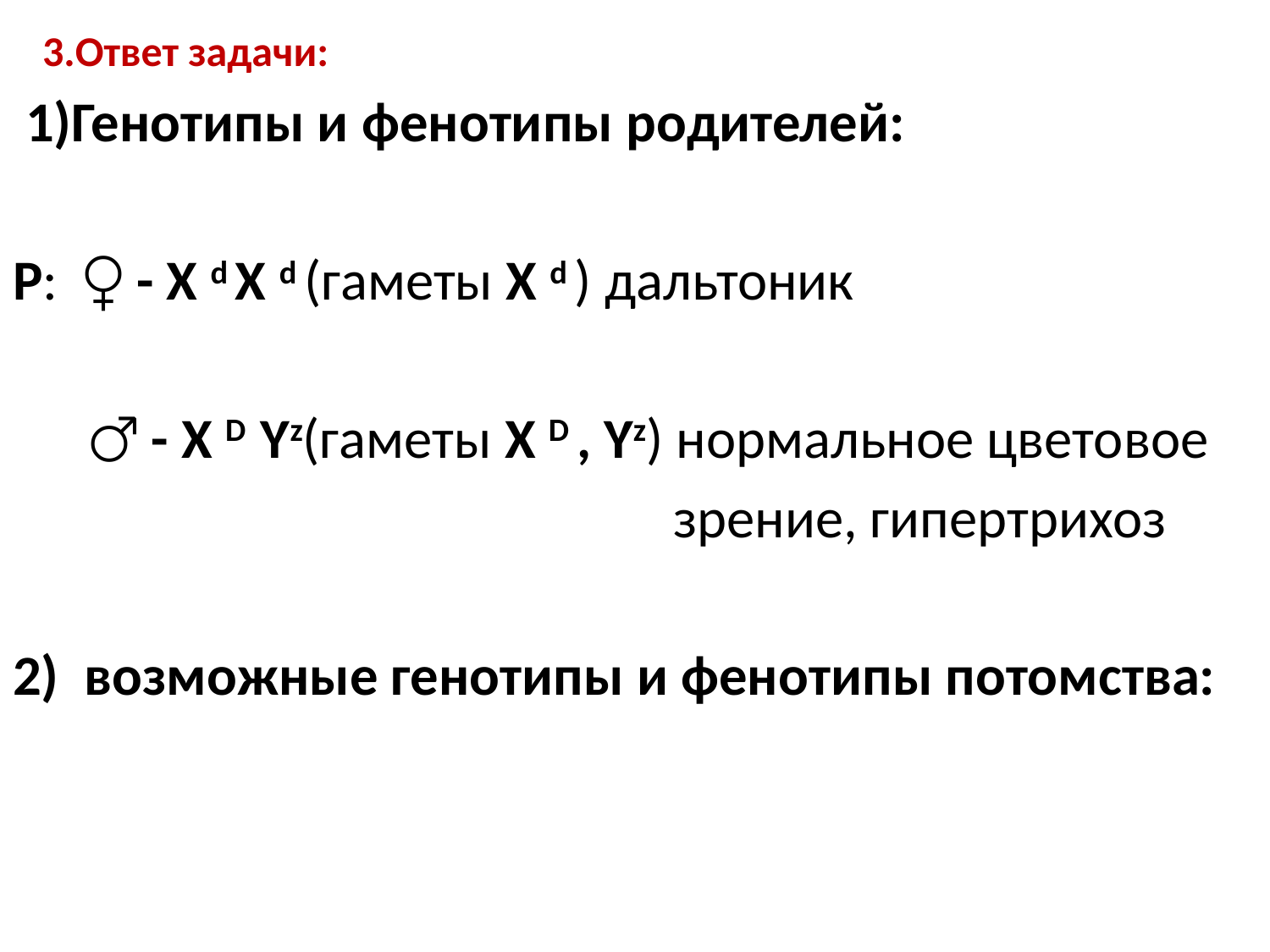

# 3.Ответ задачи:
 1)Генотипы и фенотипы родителей:

P:  ♀ - Х d Х d (гаметы Х d ) дальтоник

      ♂ - Х D  Yz(гаметы Х D , Yz) нормальное цветовое
                                                    зрение, гипертрихоз

2)  возможные генотипы и фенотипы потомства: